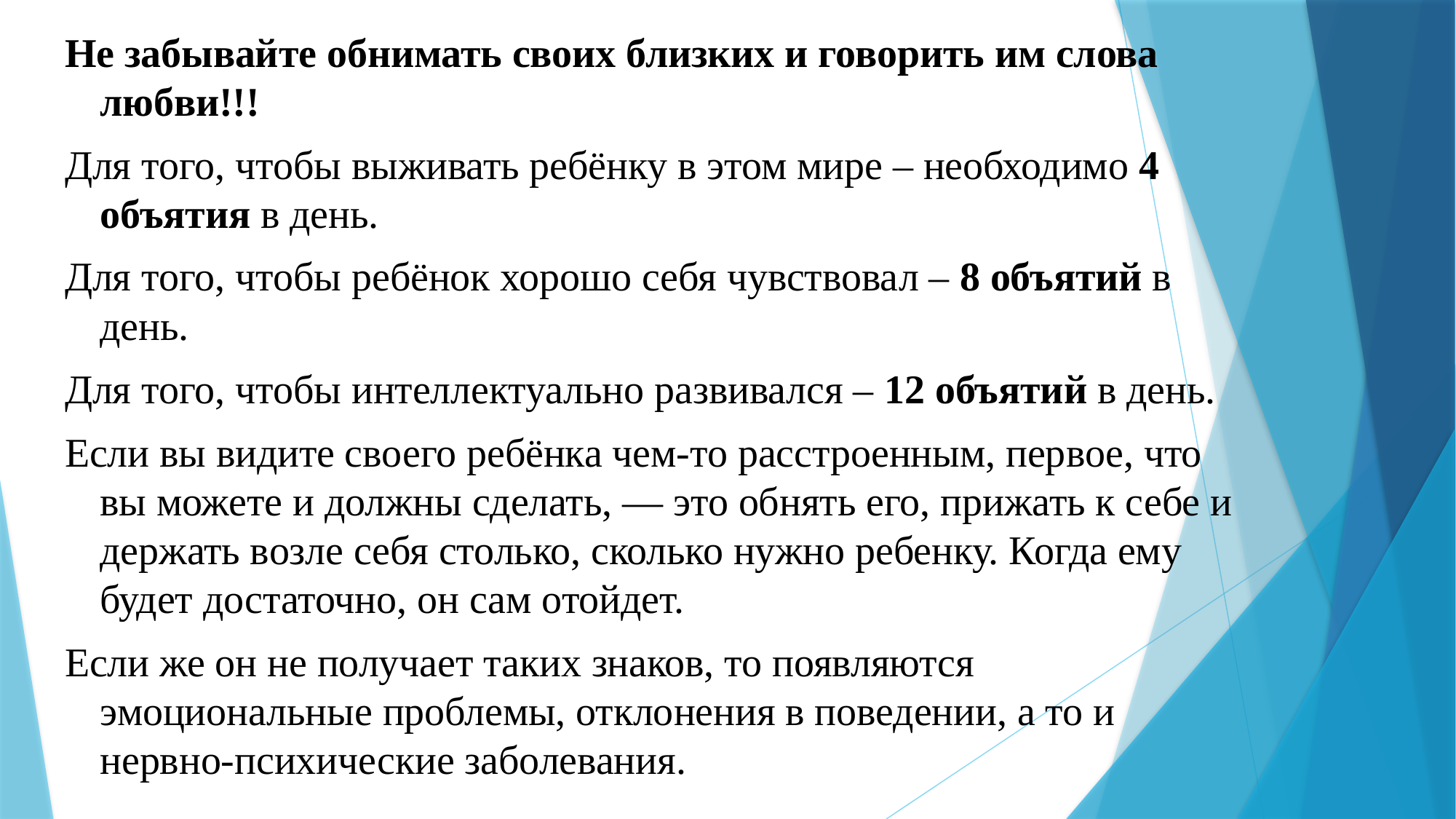

Не забывайте обнимать своих близких и говорить им слова любви!!!
Для того, чтобы выживать ребёнку в этом мире – необходимо 4 объятия в день.
Для того, чтобы ребёнок хорошо себя чувствовал – 8 объятий в день.
Для того, чтобы интеллектуально развивался – 12 объятий в день.
Если вы видите своего ребёнка чем-то расстроенным, первое, что вы можете и должны сделать, — это обнять его, прижать к себе и держать возле себя столько, сколько нужно ребенку. Когда ему будет достаточно, он сам отойдет.
Если же он не получает таких знаков, то появляются эмоциональные проблемы, отклонения в поведении, а то и нервно-психические заболевания.